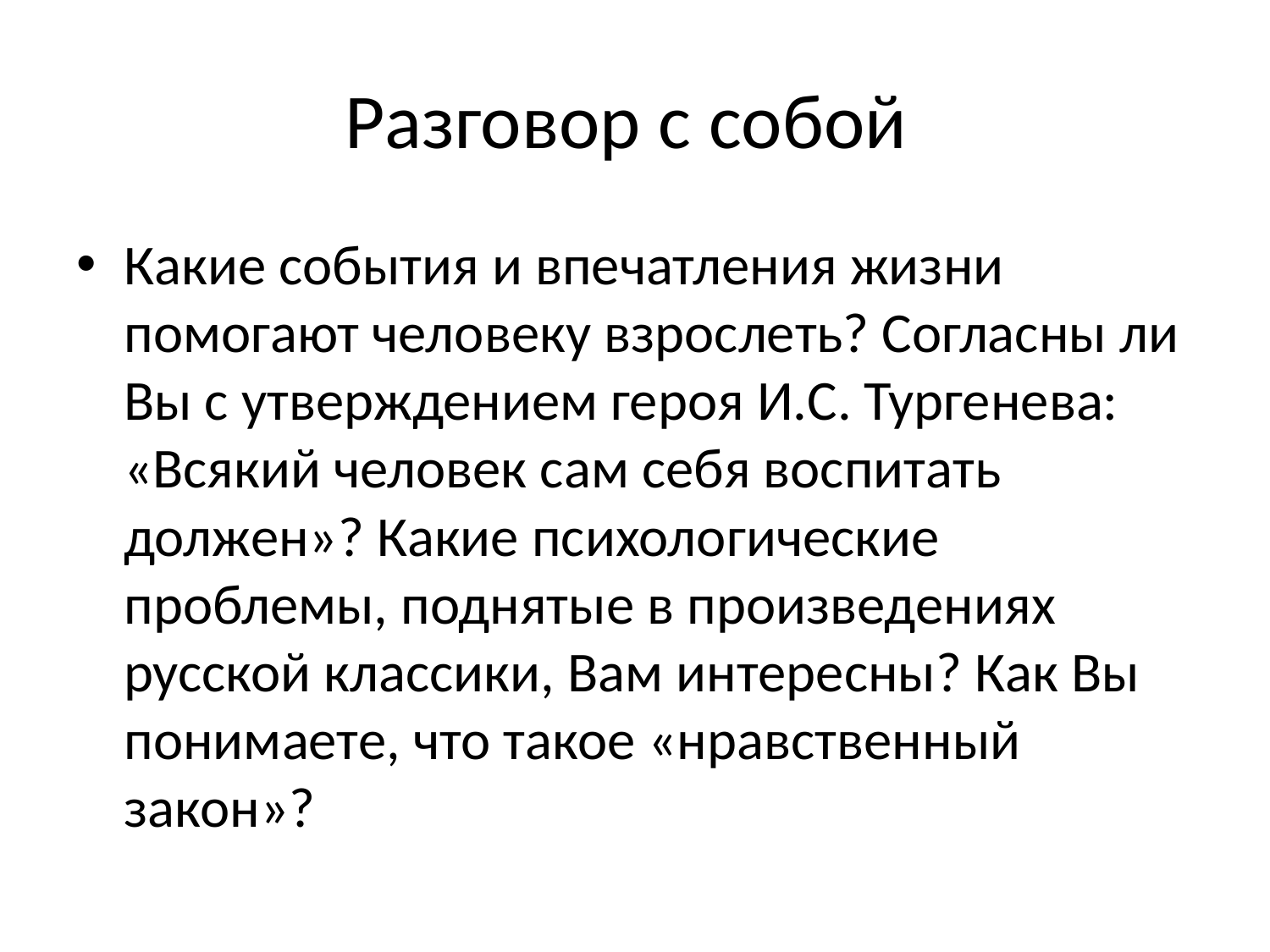

# Разговор с собой
Какие события и впечатления жизни помогают человеку взрослеть? Согласны ли Вы с утверждением героя И.С. Тургенева: «Всякий человек сам себя воспитать должен»? Какие психологические проблемы, поднятые в произведениях русской классики, Вам интересны? Как Вы понимаете, что такое «нравственный закон»?